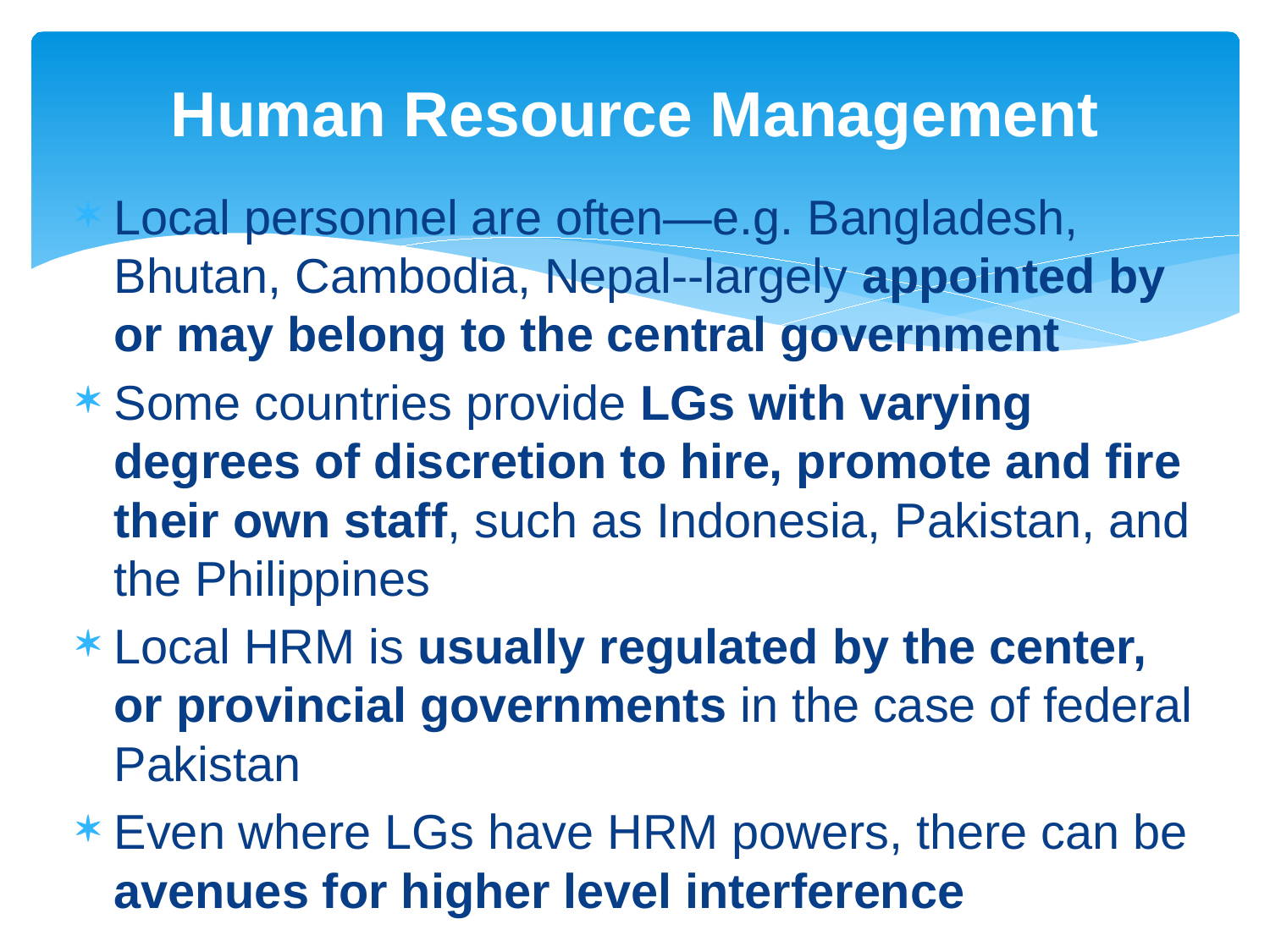

# Human Resource Management
Local personnel are often—e.g. Bangladesh, Bhutan, Cambodia, Nepal--largely appointed by or may belong to the central government
Some countries provide LGs with varying degrees of discretion to hire, promote and fire their own staff, such as Indonesia, Pakistan, and the Philippines
Local HRM is usually regulated by the center, or provincial governments in the case of federal Pakistan
Even where LGs have HRM powers, there can be avenues for higher level interference